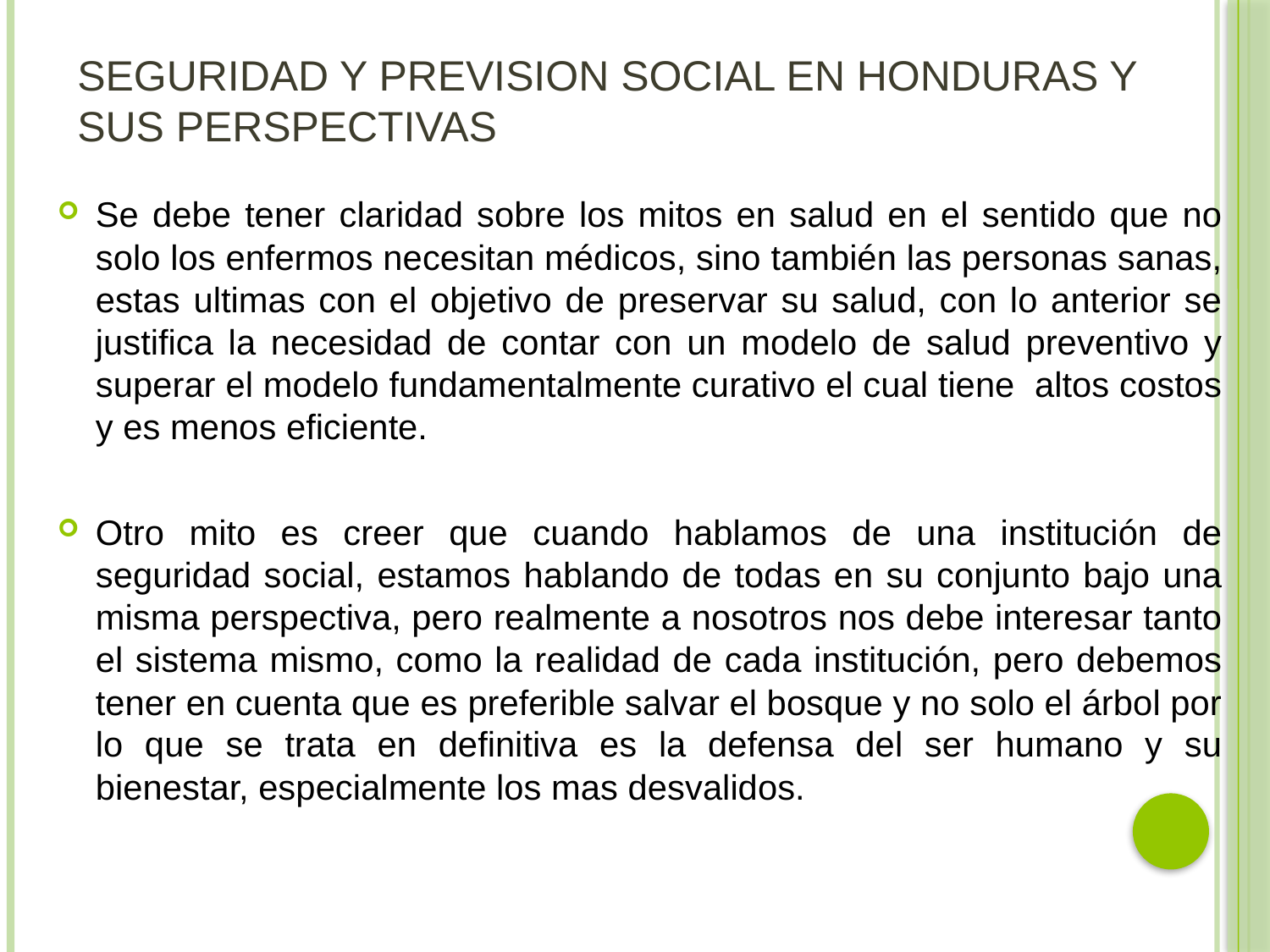

# SEGURIDAD Y PREVISION SOCIAL EN HONDURAS Y SUS PERSPECTIVAS
Se debe tener claridad sobre los mitos en salud en el sentido que no solo los enfermos necesitan médicos, sino también las personas sanas, estas ultimas con el objetivo de preservar su salud, con lo anterior se justifica la necesidad de contar con un modelo de salud preventivo y superar el modelo fundamentalmente curativo el cual tiene  altos costos y es menos eficiente.

Otro mito es creer que cuando hablamos de una institución de seguridad social, estamos hablando de todas en su conjunto bajo una misma perspectiva, pero realmente a nosotros nos debe interesar tanto el sistema mismo, como la realidad de cada institución, pero debemos tener en cuenta que es preferible salvar el bosque y no solo el árbol por lo que se trata en definitiva es la defensa del ser humano y su bienestar, especialmente los mas desvalidos.